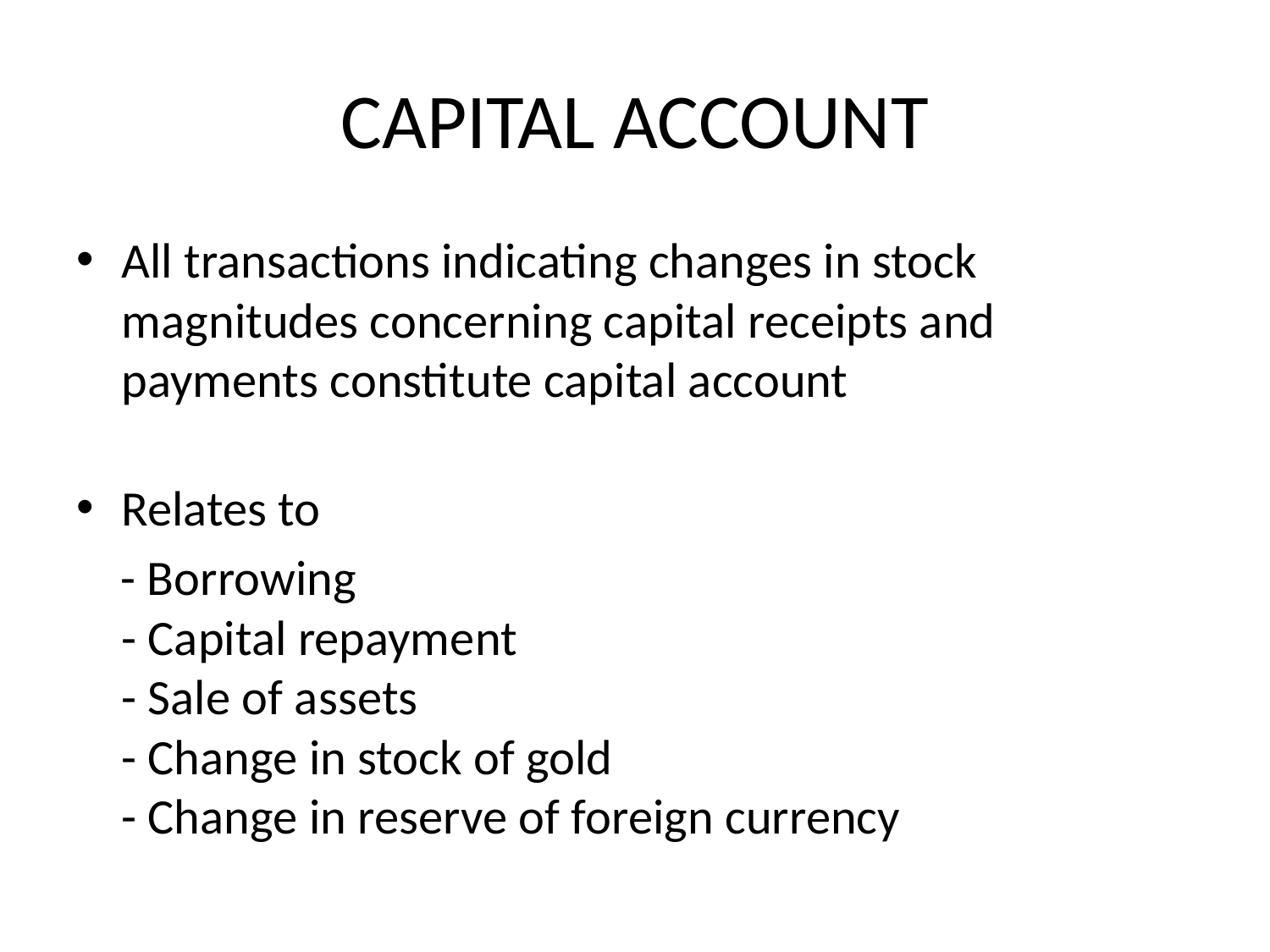

# CAPITAL ACCOUNT
All transactions indicating changes in stock
magnitudes concerning capital receipts and
payments constitute capital account
Relates to
    - Borrowing
- Capital repayment
- Sale of assets
- Change in stock of gold
- Change in reserve of foreign currency